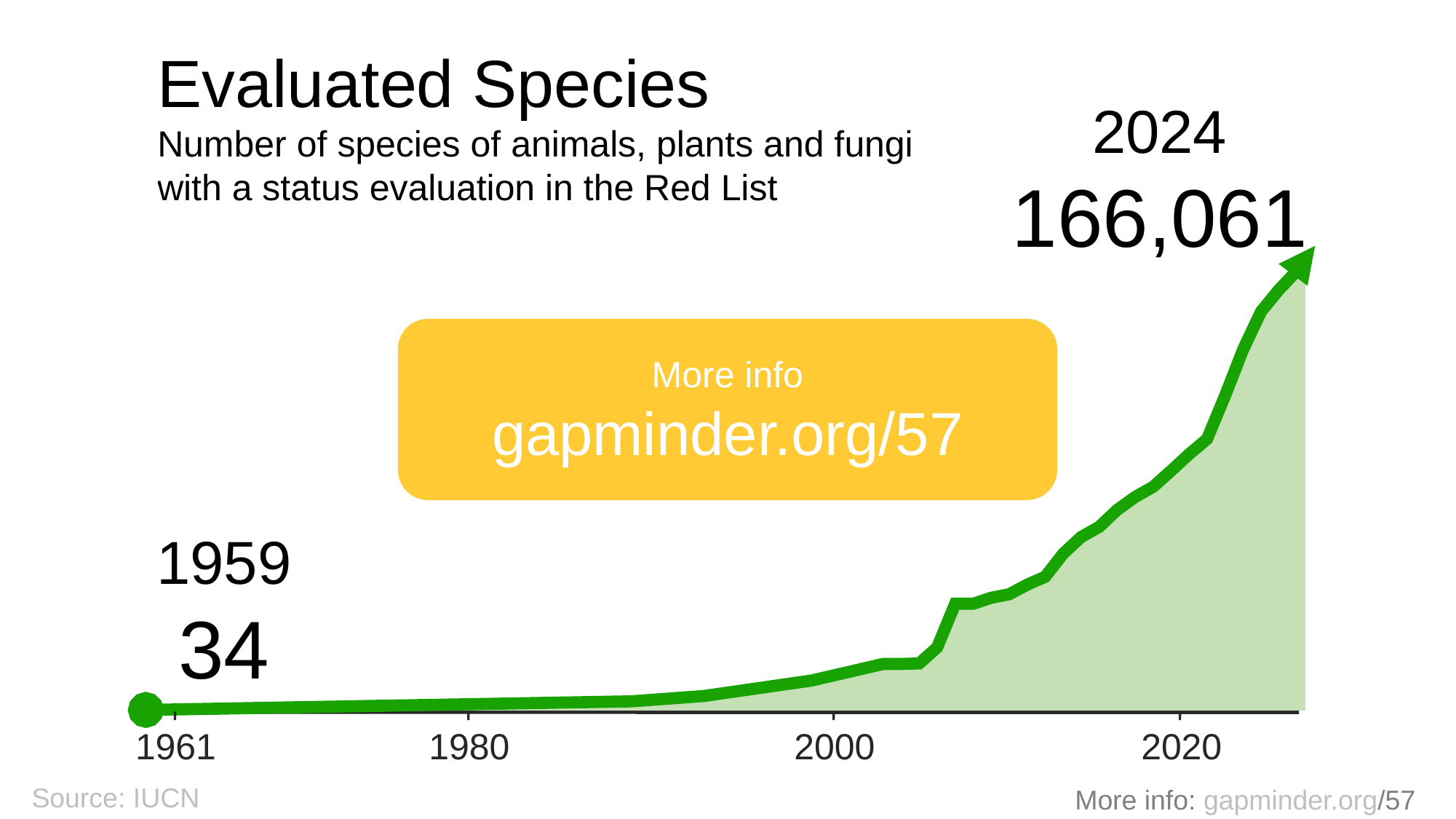

Evaluated Species
Number of species of animals, plants and fungi
with a status evaluation in the Red List

2024
166,061

More info
gapminder.org/57
1959
34

2000

1961

1980

2020

Source: IUCN
More info: gapminder.org/57